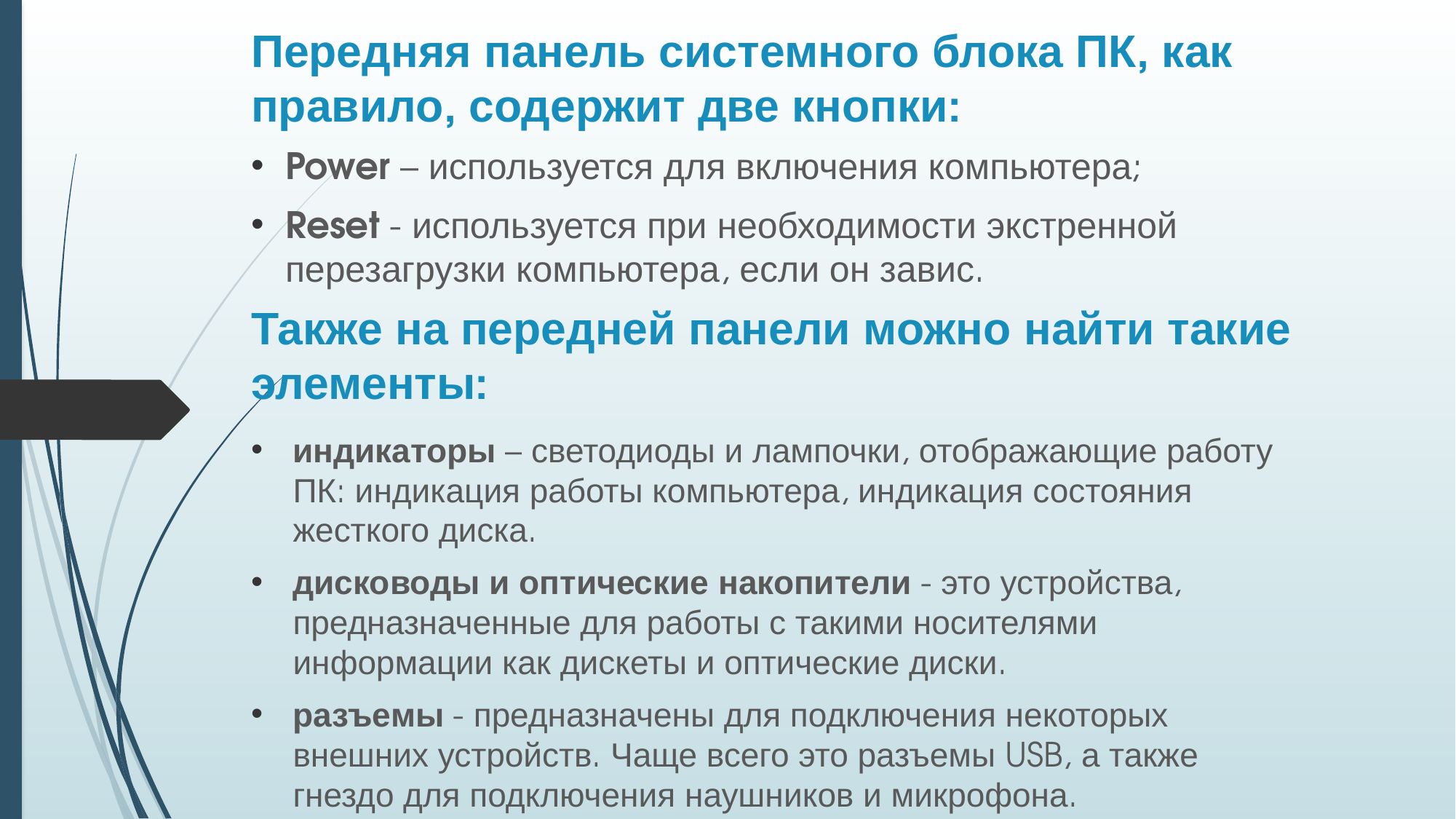

# Передняя панель системного блока ПК, как правило, содержит две кнопки:
Power – используется для включения компьютера;
Reset - используется при необходимости экстренной перезагрузки компьютера, если он завис.

Также на передней панели можно найти такие элементы:
индикаторы – светодиоды и лампочки, отображающие работу ПК: индикация работы компьютера, индикация состояния жесткого диска.
дисководы и оптические накопители - это устройства, предназначенные для работы с такими носителями информации как дискеты и оптические диски.
разъемы - предназначены для подключения некоторых внешних устройств. Чаще всего это разъемы USB, а также гнездо для подключения наушников и микрофона.